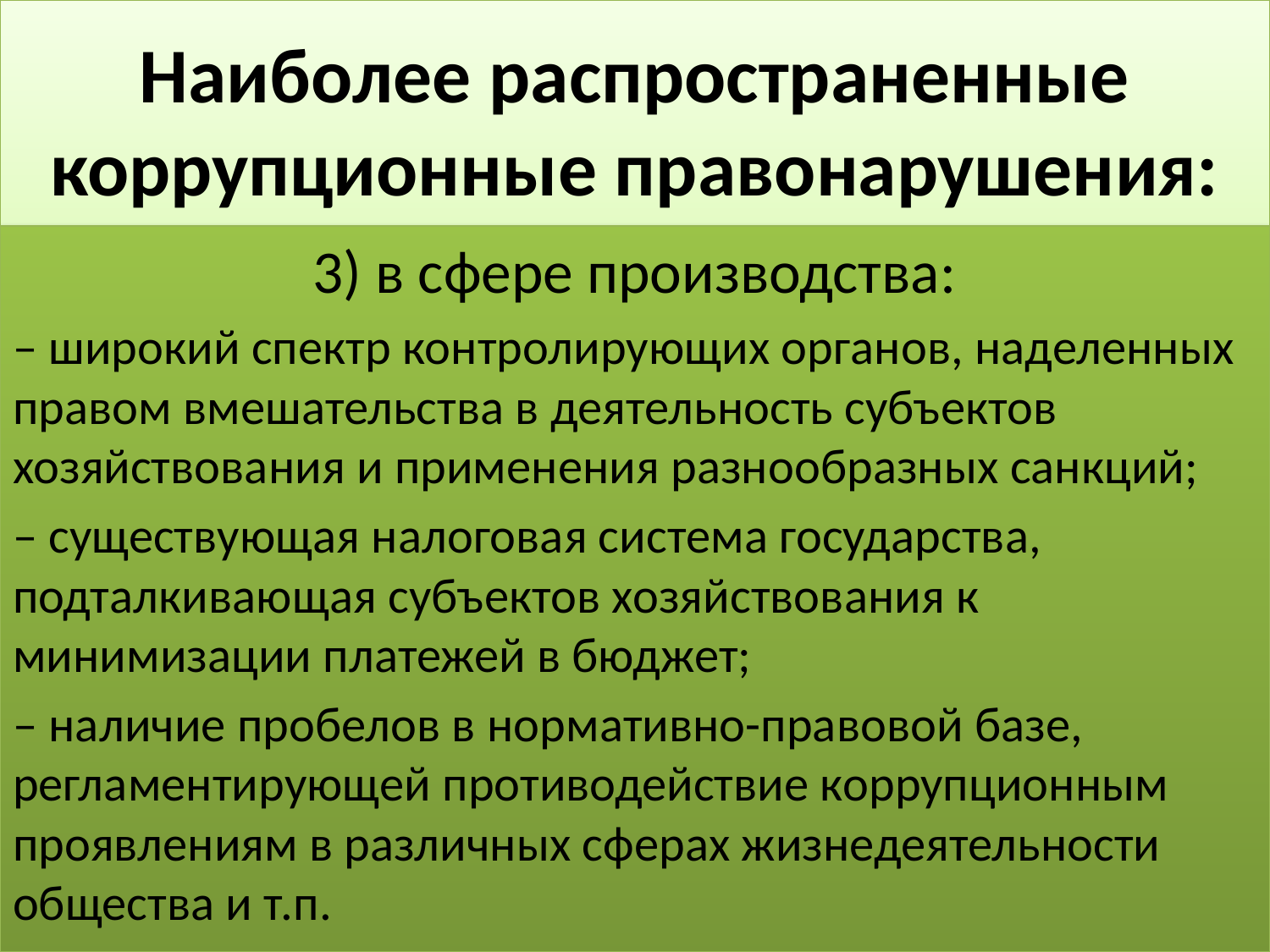

# Наиболее распространенные коррупционные правонарушения:
3) в сфере производства:
– широкий спектр контролирующих органов, наделенных правом вмешательства в деятельность субъектов хозяйствования и применения разнообразных санкций;
– существующая налоговая система государства, подталкивающая субъектов хозяйствования к минимизации платежей в бюджет;
– наличие пробелов в нормативно-правовой базе, регламентирующей противодействие коррупционным проявлениям в различных сферах жизнедеятельности общества и т.п.